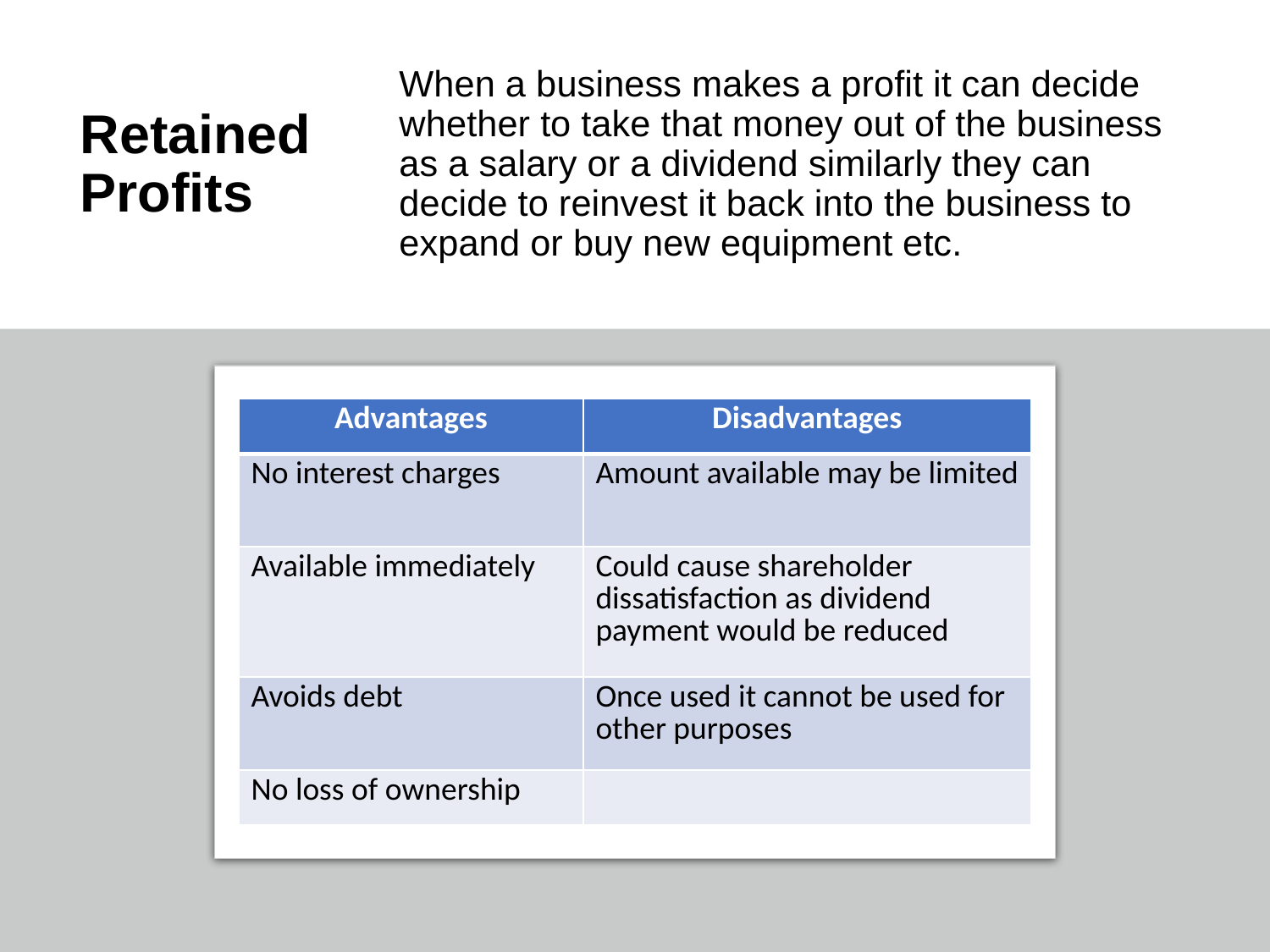

# Retained Profits
When a business makes a profit it can decide whether to take that money out of the business as a salary or a dividend similarly they can decide to reinvest it back into the business to expand or buy new equipment etc.

| Advantages | Disadvantages |
| --- | --- |
| No interest charges | Amount available may be limited |
| Available immediately | Could cause shareholder dissatisfaction as dividend payment would be reduced |
| Avoids debt | Once used it cannot be used for other purposes |
| No loss of ownership |  |